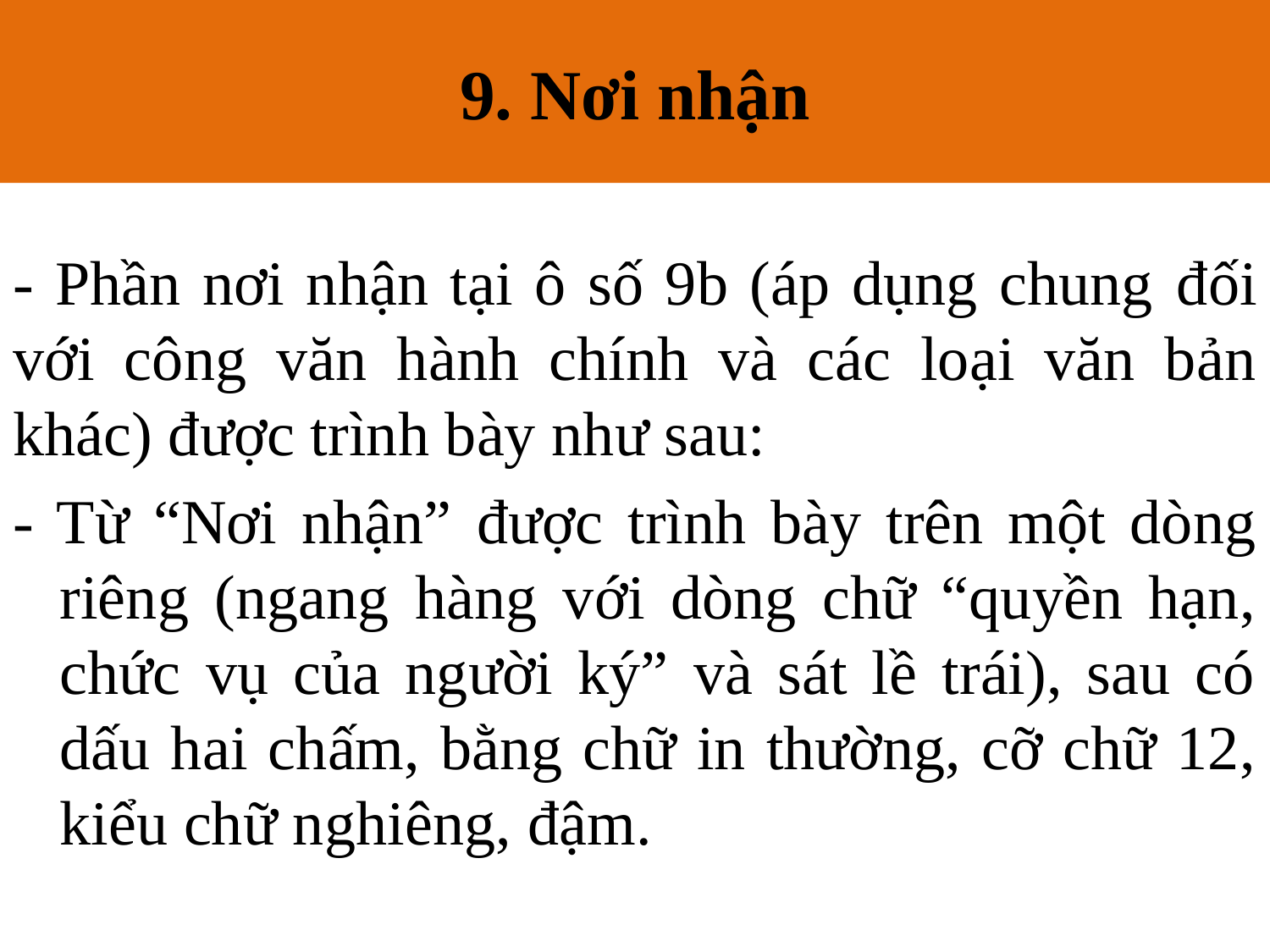

9. Nơi nhận
# 9. Nơi nhận
- Phần nơi nhận tại ô số 9b (áp dụng chung đối với công văn hành chính và các loại văn bản khác) được trình bày như sau:
- Từ “Nơi nhận” được trình bày trên một dòng riêng (ngang hàng với dòng chữ “quyền hạn, chức vụ của người ký” và sát lề trái), sau có dấu hai chấm, bằng chữ in thường, cỡ chữ 12, kiểu chữ nghiêng, đậm.